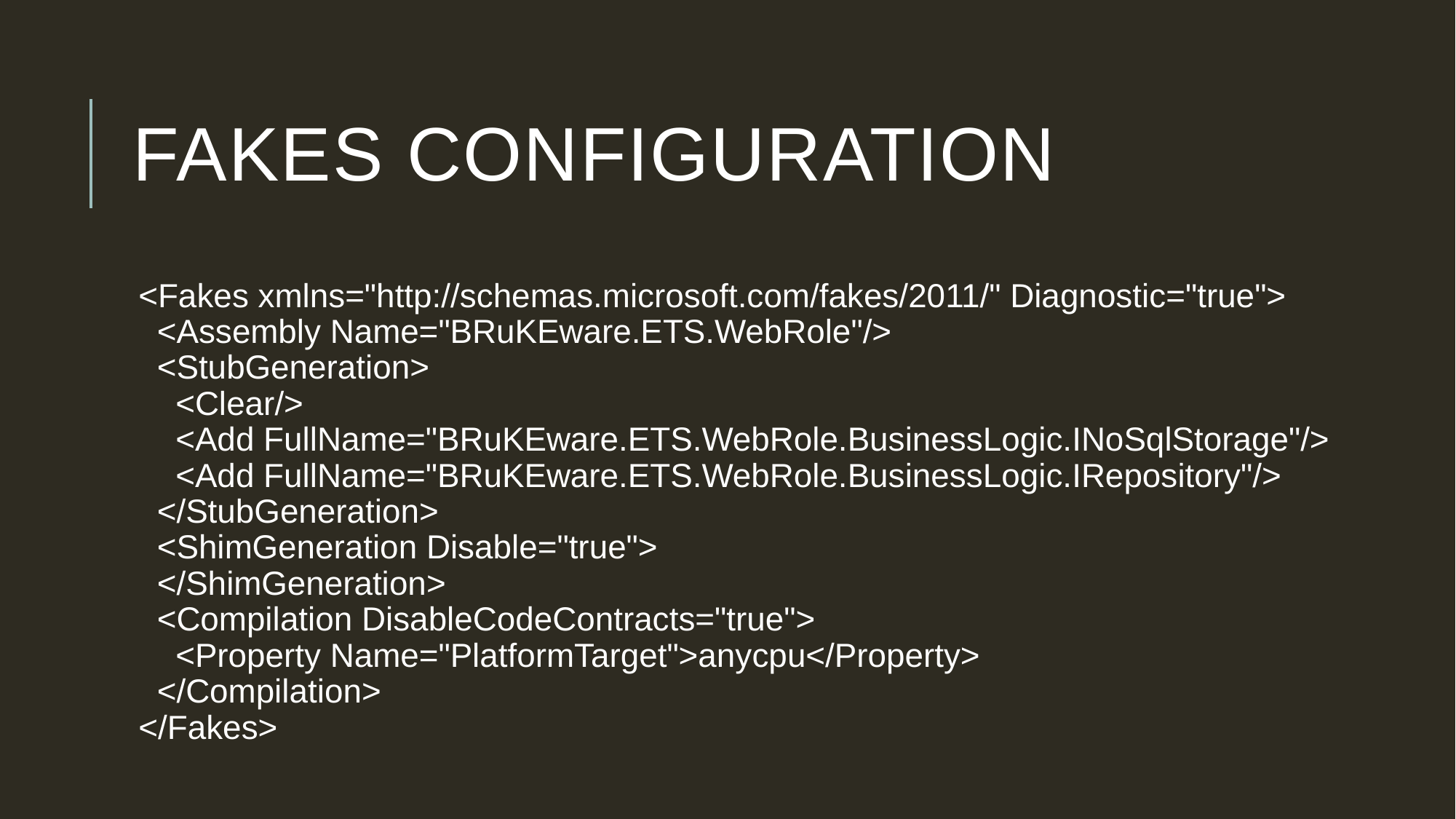

# FAKES CONFIGURATION
<Fakes xmlns="http://schemas.microsoft.com/fakes/2011/" Diagnostic="true">
  <Assembly Name="BRuKEware.ETS.WebRole"/>
  <StubGeneration>
    <Clear/>
    <Add FullName="BRuKEware.ETS.WebRole.BusinessLogic.INoSqlStorage"/>
    <Add FullName="BRuKEware.ETS.WebRole.BusinessLogic.IRepository"/>
  </StubGeneration>
  <ShimGeneration Disable="true">
  </ShimGeneration>
  <Compilation DisableCodeContracts="true">
    <Property Name="PlatformTarget">anycpu</Property>
  </Compilation>
</Fakes>